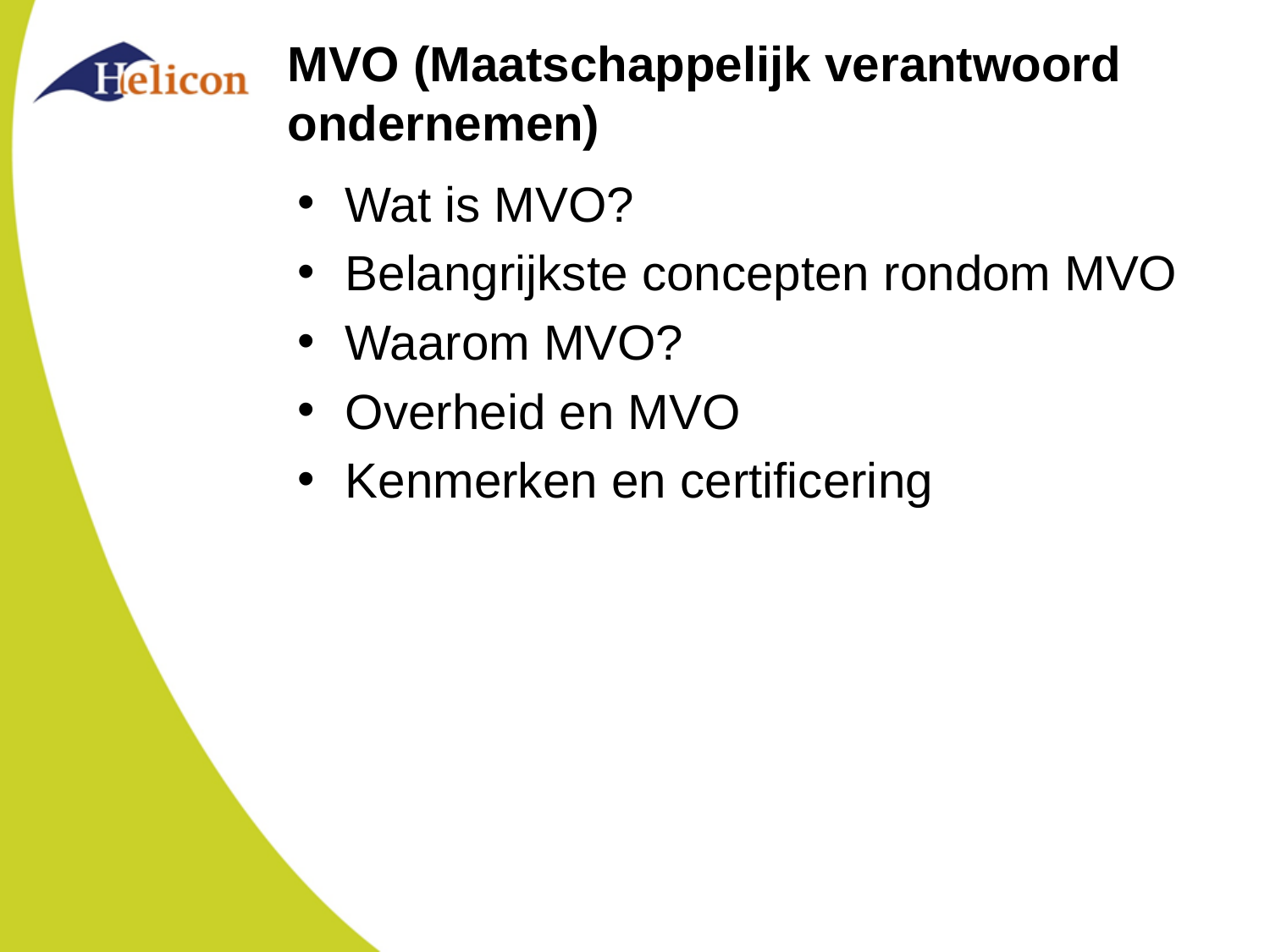

# MVO (Maatschappelijk verantwoord ondernemen)
Wat is MVO?
Belangrijkste concepten rondom MVO
Waarom MVO?
Overheid en MVO
Kenmerken en certificering